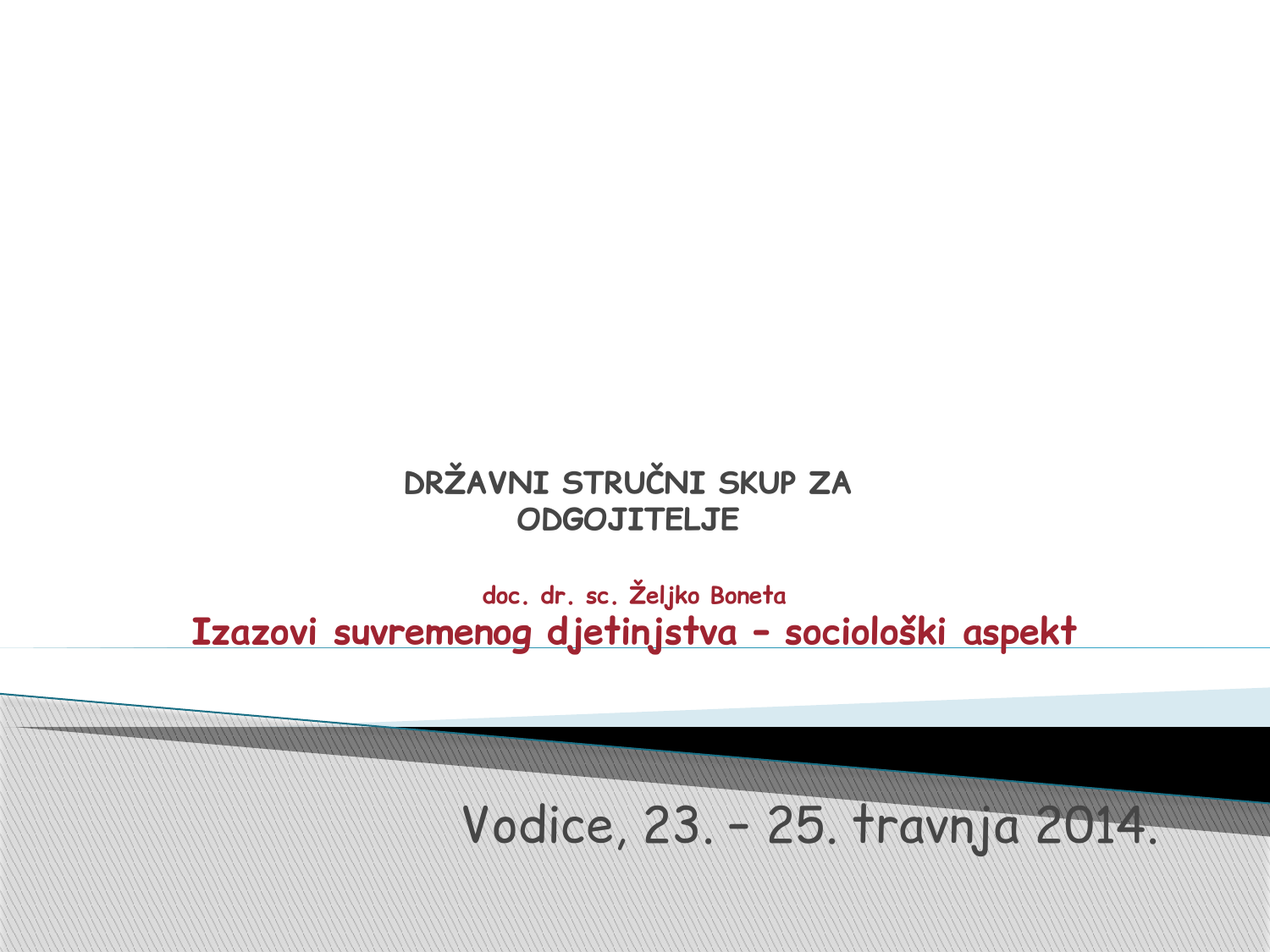

# DRŽAVNI STRUČNI SKUP ZA ODGOJITELJE doc. dr. sc. Željko Boneta Izazovi suvremenog djetinjstva – sociološki aspekt
Vodice, 23. – 25. travnja 2014.